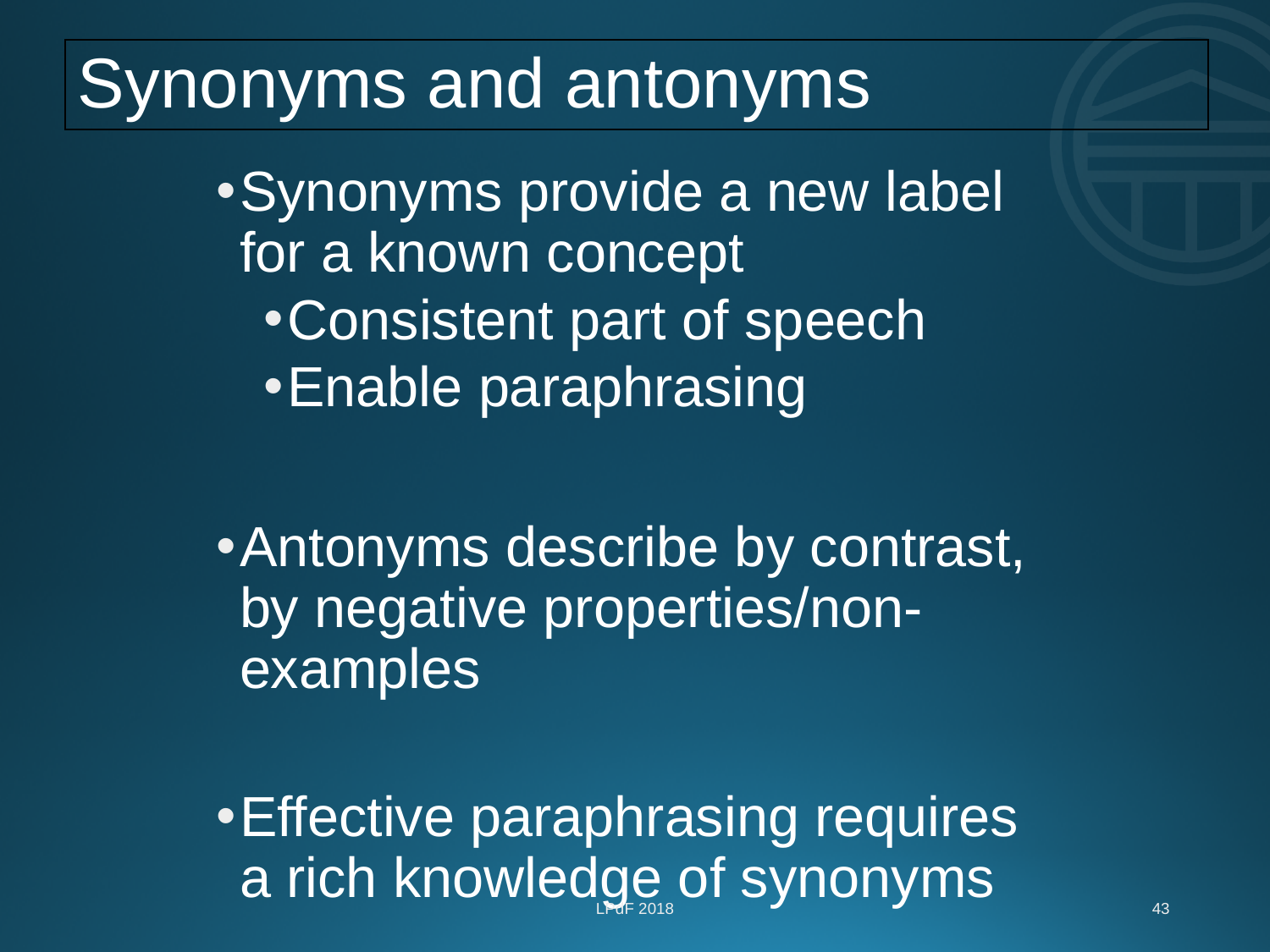

# Synonyms and antonyms
Synonyms provide a new label for a known concept
Consistent part of speech
Enable paraphrasing

Antonyms describe by contrast, by negative properties/non-examples

Effective paraphrasing requires a rich knowledge of synonyms
LPdF 2018
43